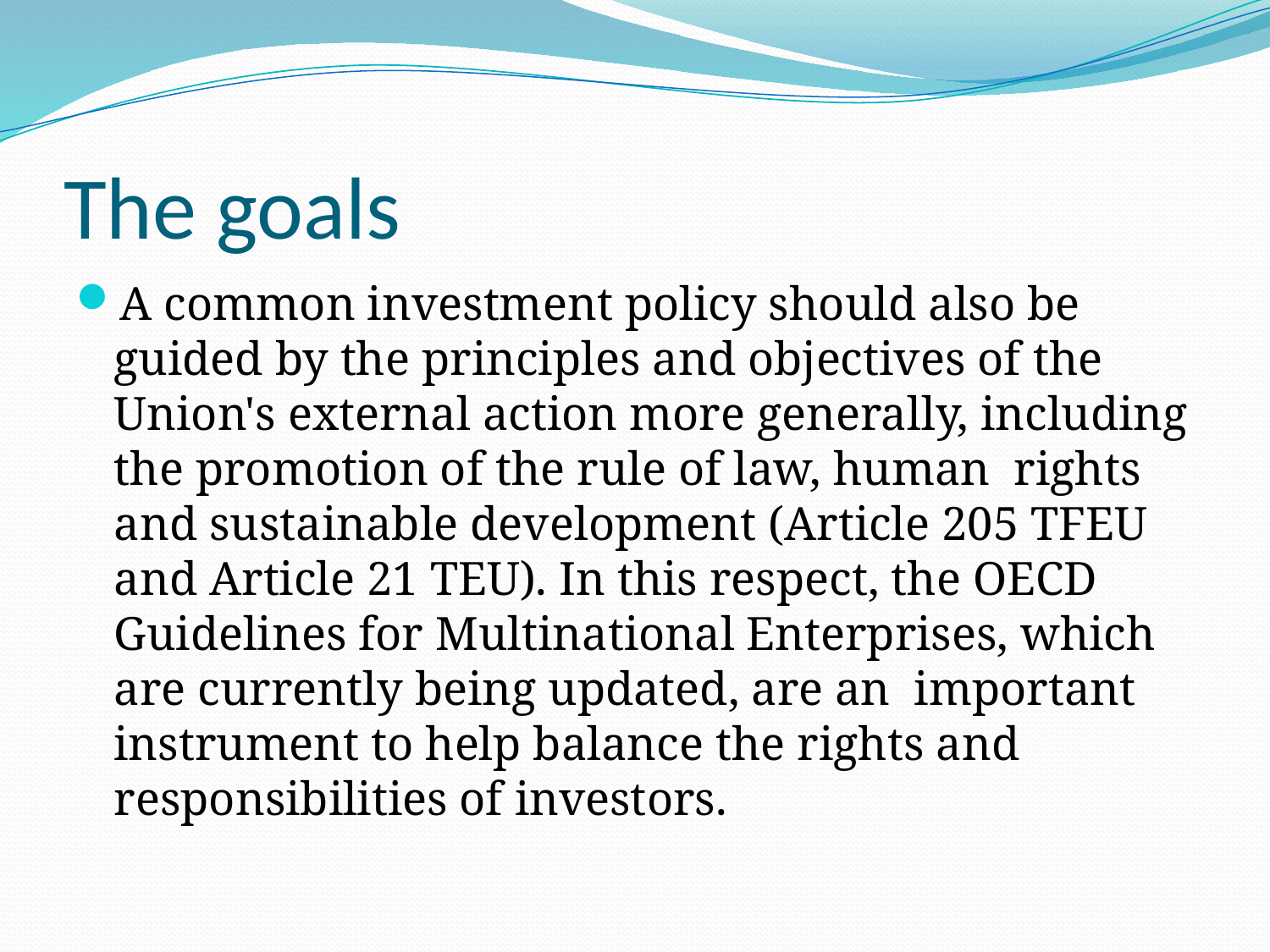

# The goals
A common investment policy should also be guided by the principles and objectives of the  Union's external action more generally, including the promotion of the rule of law, human  rights and sustainable development (Article 205 TFEU and Article 21 TEU). In this respect, the OECD Guidelines for Multinational Enterprises, which are currently being updated, are an  important instrument to help balance the rights and responsibilities of investors.